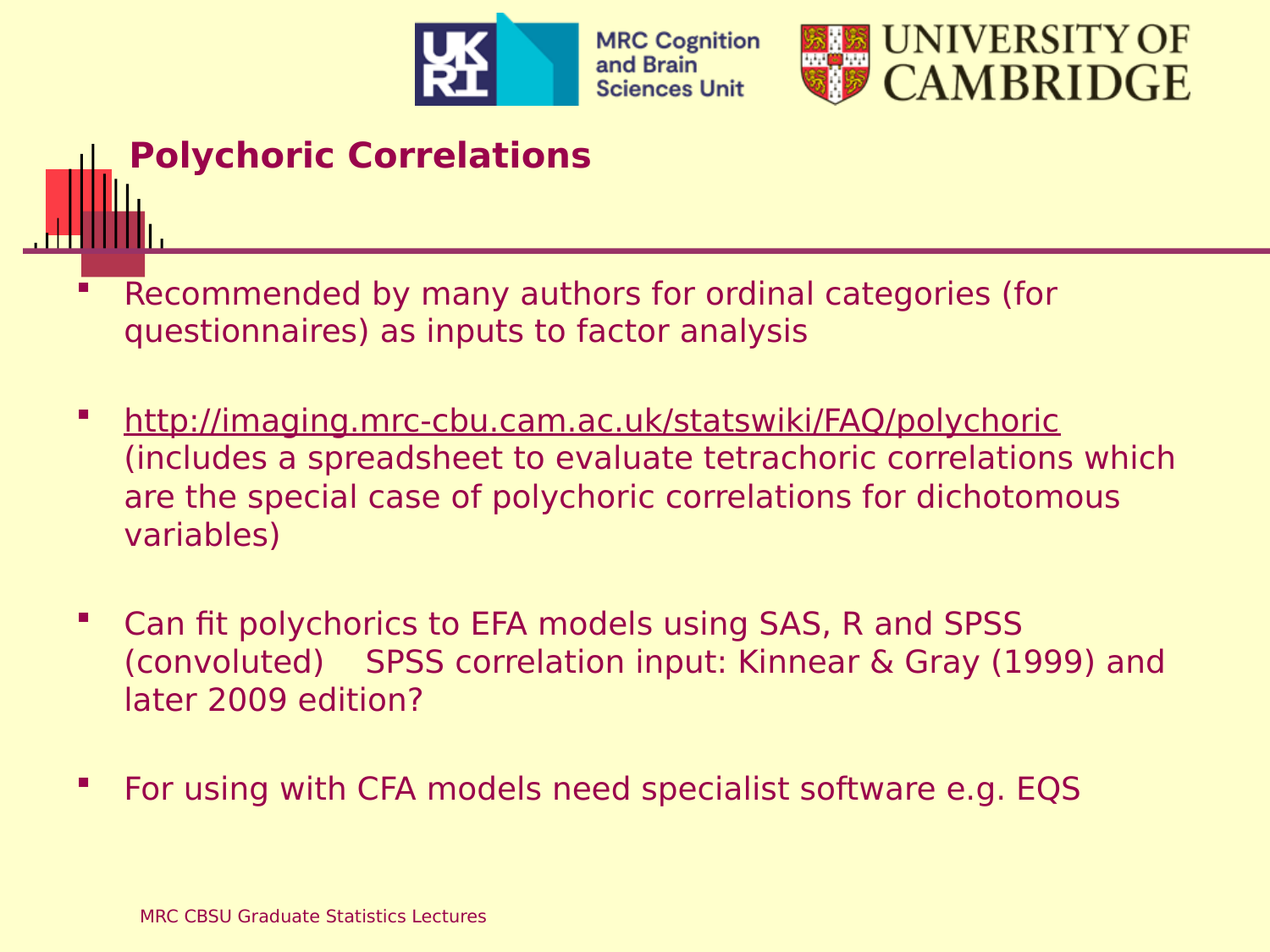

# Polychoric Correlations

Recommended by many authors for ordinal categories (for questionnaires) as inputs to factor analysis

http://imaging.mrc-cbu.cam.ac.uk/statswiki/FAQ/polychoric (includes a spreadsheet to evaluate tetrachoric correlations which are the special case of polychoric correlations for dichotomous variables)

Can fit polychorics to EFA models using SAS, R and SPSS (convoluted)    SPSS correlation input: Kinnear & Gray (1999) and later 2009 edition?

For using with CFA models need specialist software e.g. EQS

MRC CBSU Graduate Statistics Lectures